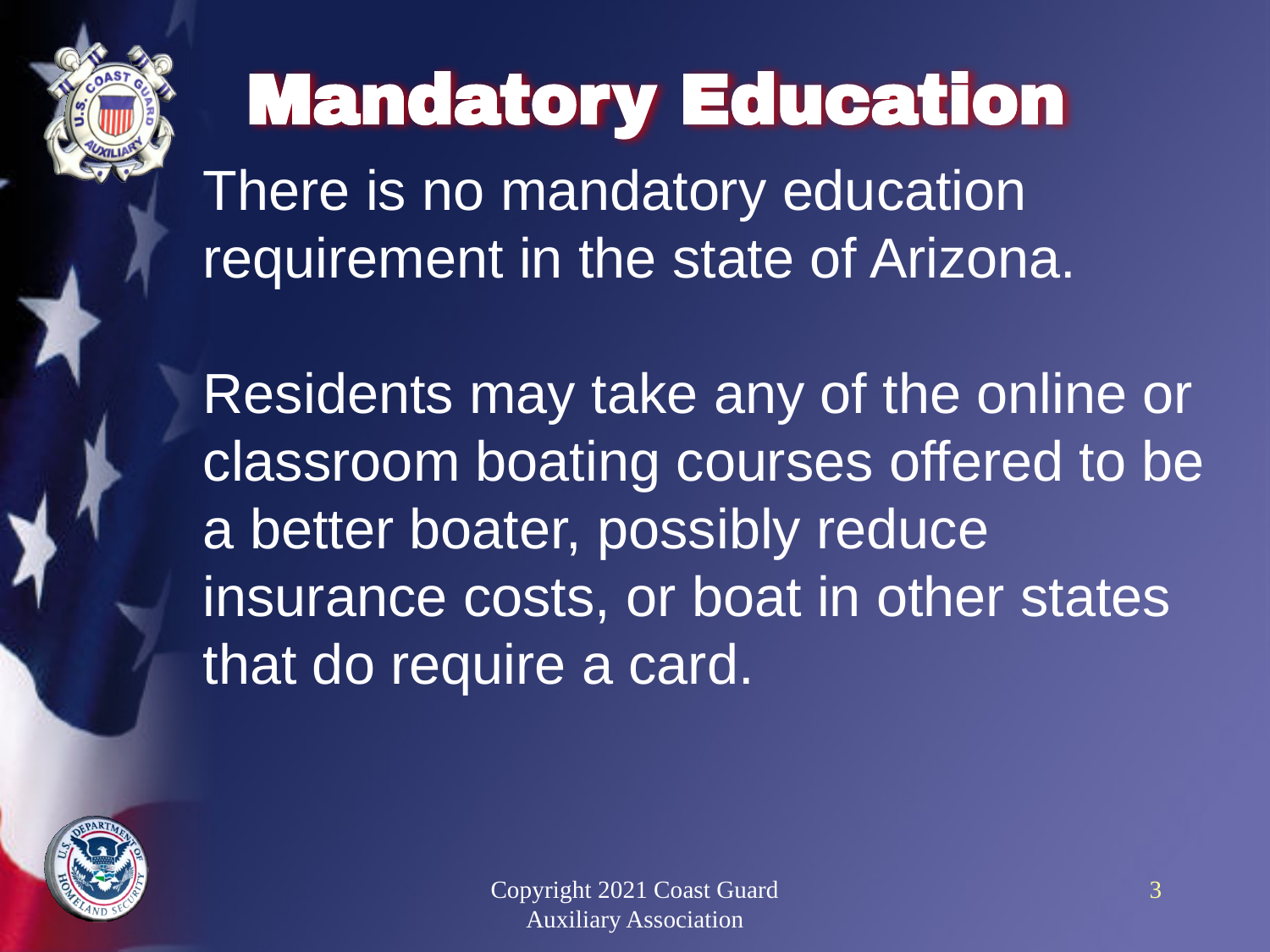

# Mandatory Education

There is no mandatory education requirement in the state of Arizona.

Residents may take any of the online or classroom boating courses offered to be a better boater, possibly reduce insurance costs, or boat in other states that do require a card.

Copyright 2021 Coast Guard Auxiliary Association
3